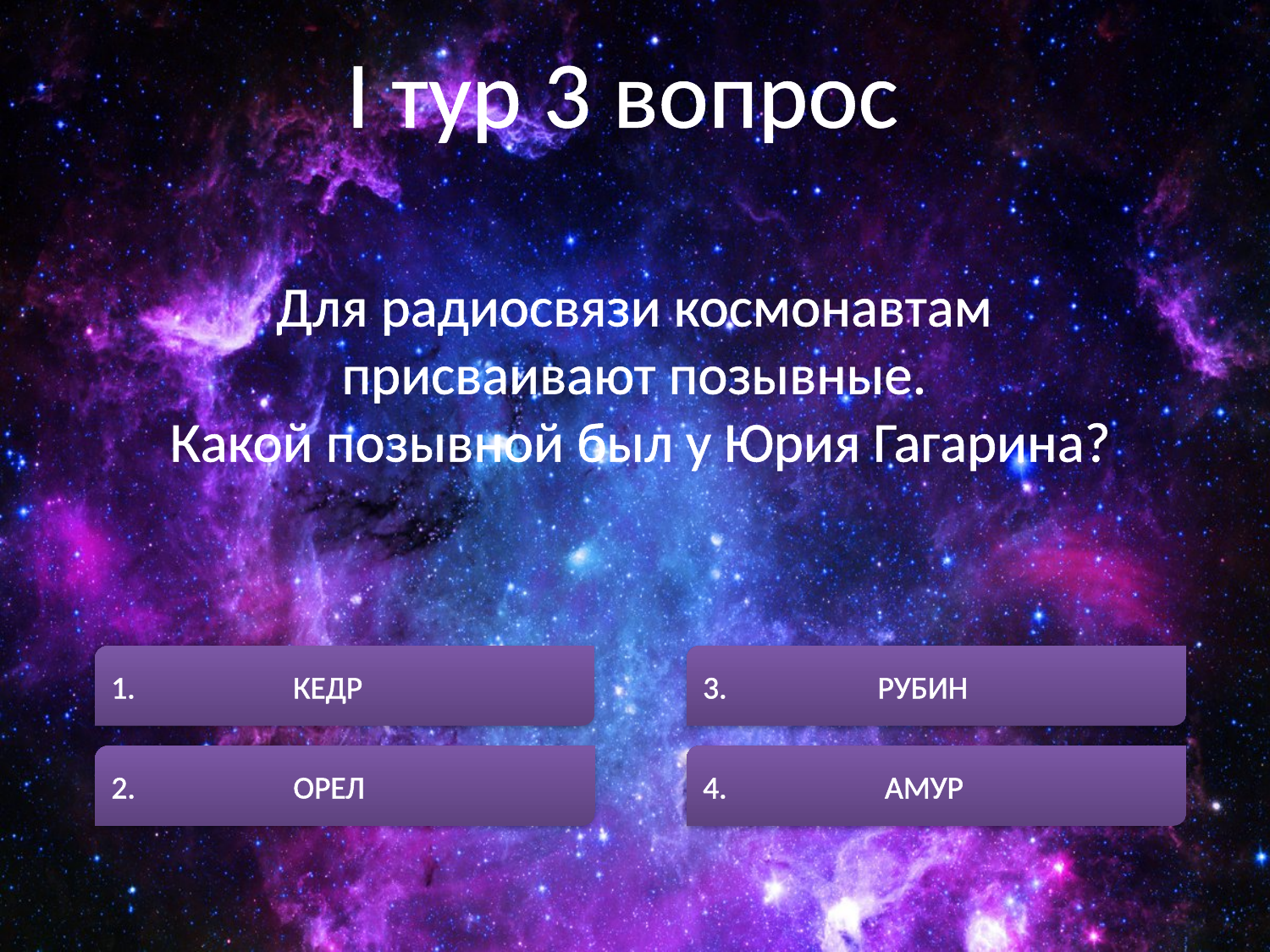

I тур 3 вопрос

Для радиосвязи космонавтам
присваивают позывные.
Какой позывной был у Юрия Гагарина?

1.                      КЕДР
3.                     РУБИН
2.                      ОРЕЛ
4.                      АМУР